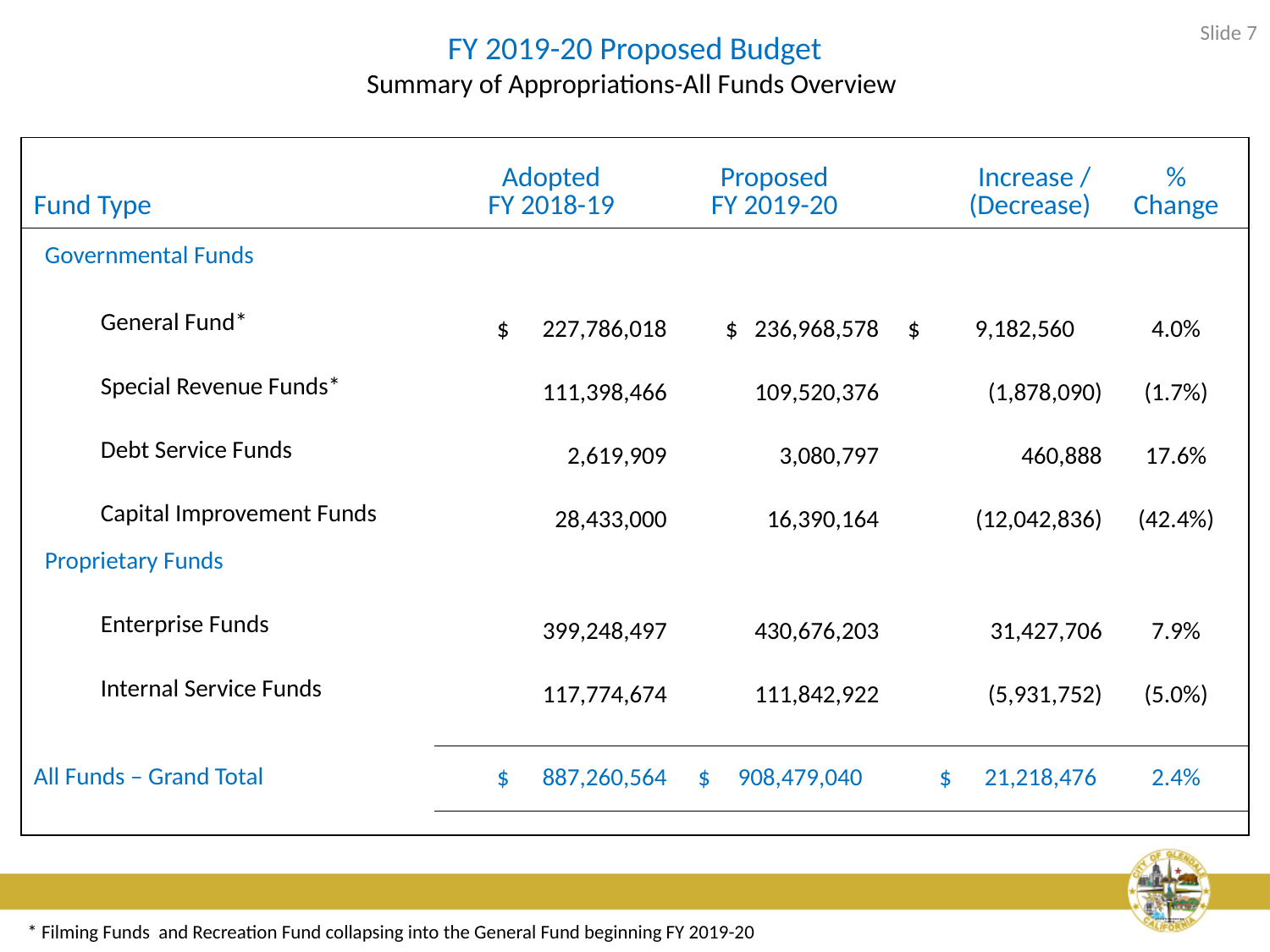

Slide 7
# FY 2019-20 Proposed Budget Summary of Appropriations-All Funds Overview
| Fund Type |  | Adopted FY 2018-19 | Proposed FY 2019-20 | Increase / (Decrease) | % Change |
| --- | --- | --- | --- | --- | --- |
| Governmental Funds |  |  |  |  |  |
|  | General Fund\* | $ 227,786,018 | $ 236,968,578 | $ 9,182,560 | 4.0% |
|  | Special Revenue Funds\* | 111,398,466 | 109,520,376 | (1,878,090) | (1.7%) |
|  | Debt Service Funds | 2,619,909 | 3,080,797 | 460,888 | 17.6% |
|  | Capital Improvement Funds | 28,433,000 | 16,390,164 | (12,042,836) | (42.4%) |
| Proprietary Funds |  |  |  |  |  |
|  | Enterprise Funds | 399,248,497 | 430,676,203 | 31,427,706 | 7.9% |
|  | Internal Service Funds | 117,774,674 | 111,842,922 | (5,931,752) | (5.0%) |
|  |  |  |  |  |  |
| All Funds – Grand Total |  | $ 887,260,564 | $ 908,479,040 | $ 21,218,476 | 2.4% |
|  |  |  |  |  |  |
* Filming Funds  and Recreation Fund collapsing into the General Fund beginning FY 2019-20